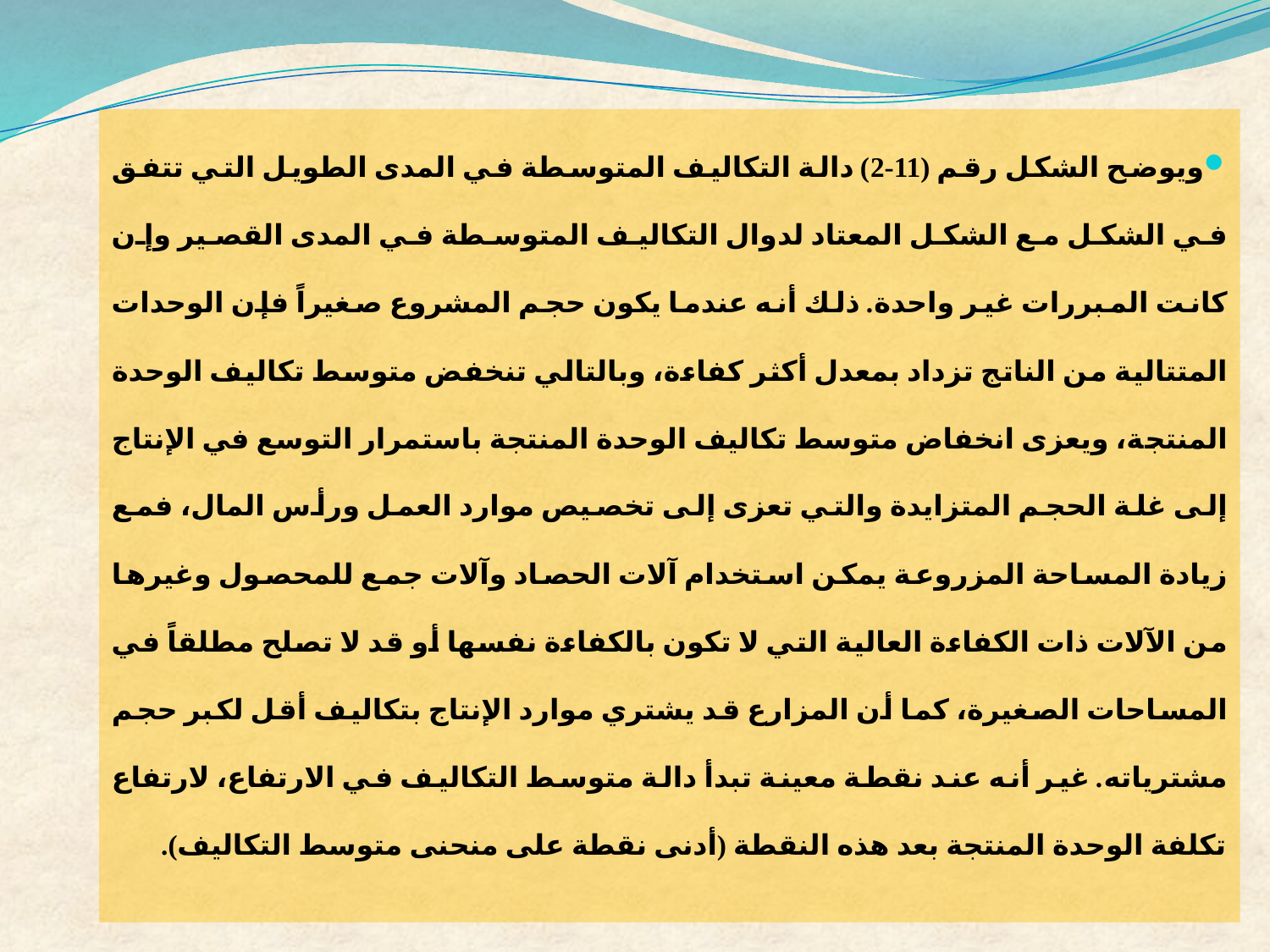

ويوضح الشكل رقم (11-2) دالة التكاليف المتوسطة في المدى الطويل التي تتفق في الشكل مع الشكل المعتاد لدوال التكاليف المتوسطة في المدى القصير وإن كانت المبررات غير واحدة. ذلك أنه عندما يكون حجم المشروع صغيراً فإن الوحدات المتتالية من الناتج تزداد بمعدل أكثر كفاءة، وبالتالي تنخفض متوسط تكاليف الوحدة المنتجة، ويعزى انخفاض متوسط تكاليف الوحدة المنتجة باستمرار التوسع في الإنتاج إلى غلة الحجم المتزايدة والتي تعزى إلى تخصيص موارد العمل ورأس المال، فمع زيادة المساحة المزروعة يمكن استخدام آلات الحصاد وآلات جمع للمحصول وغيرها من الآلات ذات الكفاءة العالية التي لا تكون بالكفاءة نفسها أو قد لا تصلح مطلقاً في المساحات الصغيرة، كما أن المزارع قد يشتري موارد الإنتاج بتكاليف أقل لكبر حجم مشترياته. غير أنه عند نقطة معينة تبدأ دالة متوسط التكاليف في الارتفاع، لارتفاع تكلفة الوحدة المنتجة بعد هذه النقطة (أدنى نقطة على منحنى متوسط التكاليف).